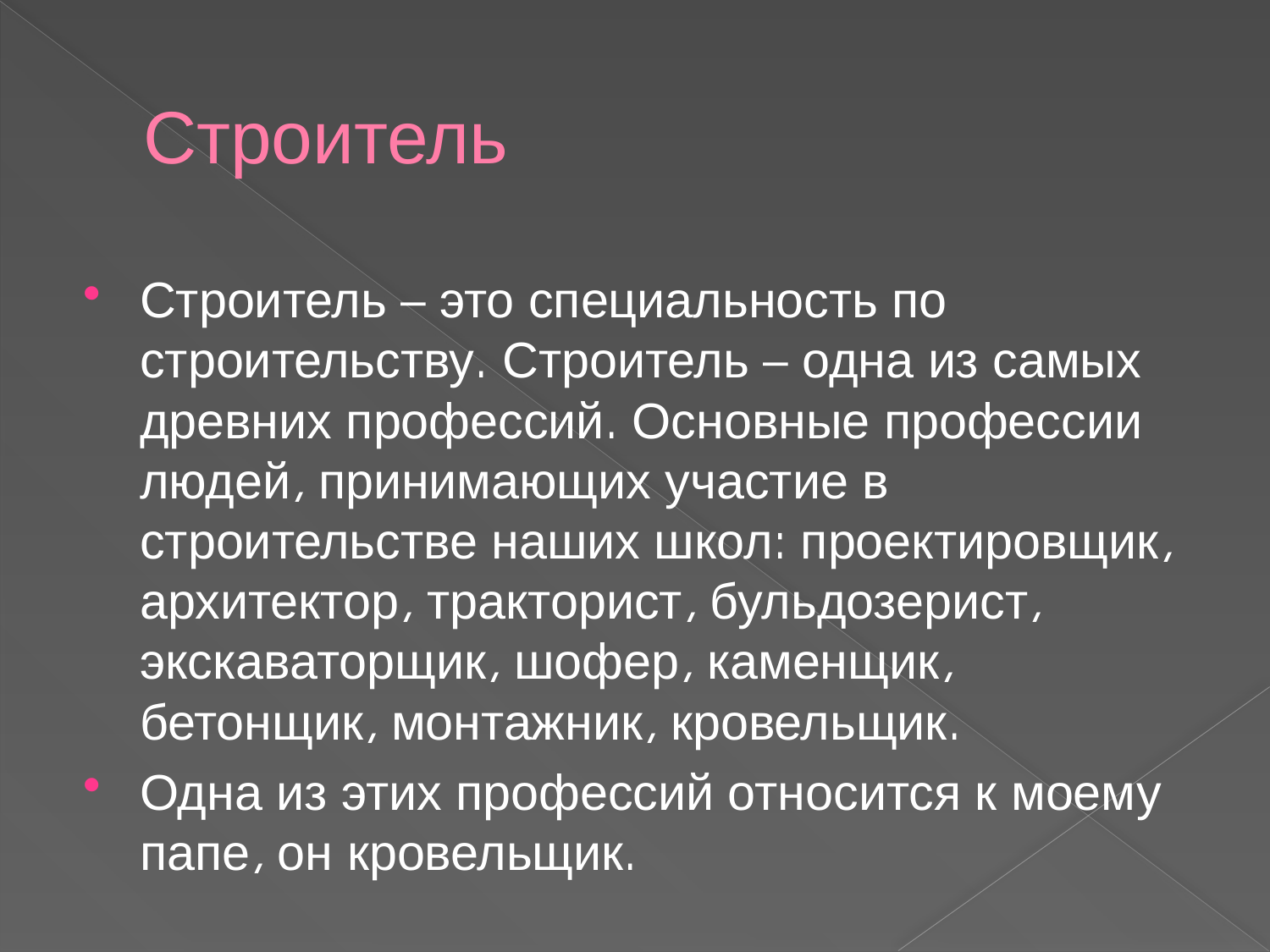

# Строитель
Строитель – это специальность по строительству. Строитель – одна из самых древних профессий. Основные профессии людей, принимающих участие в строительстве наших школ: проектировщик, архитектор, тракторист, бульдозерист, экскаваторщик, шофер, каменщик, бетонщик, монтажник, кровельщик.
Одна из этих профессий относится к моему папе, он кровельщик.